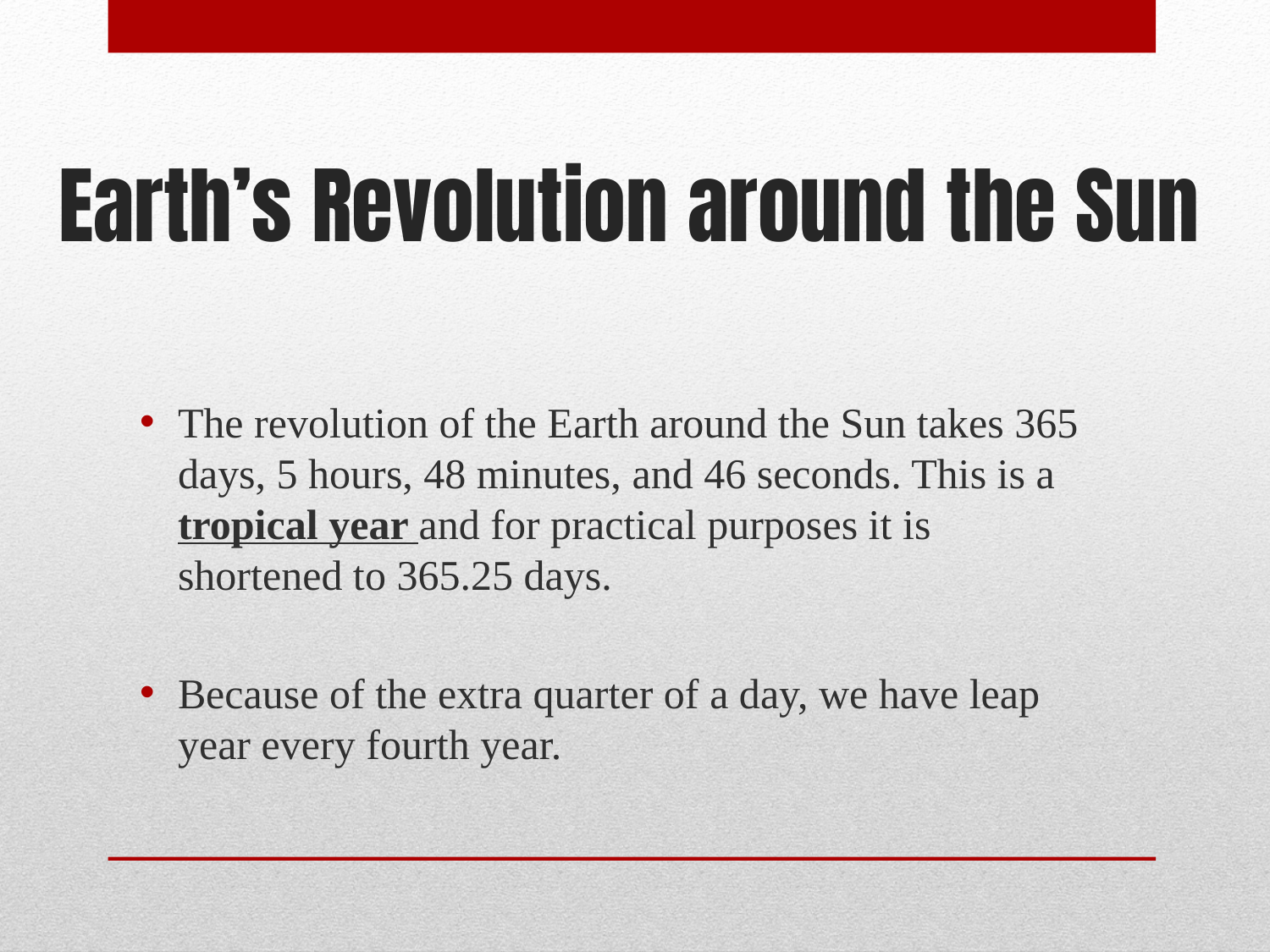

Earth’s Revolution around the Sun
The revolution of the Earth around the Sun takes 365 days, 5 hours, 48 minutes, and 46 seconds. This is a tropical year and for practical purposes it is shortened to 365.25 days.

Because of the extra quarter of a day, we have leap year every fourth year.